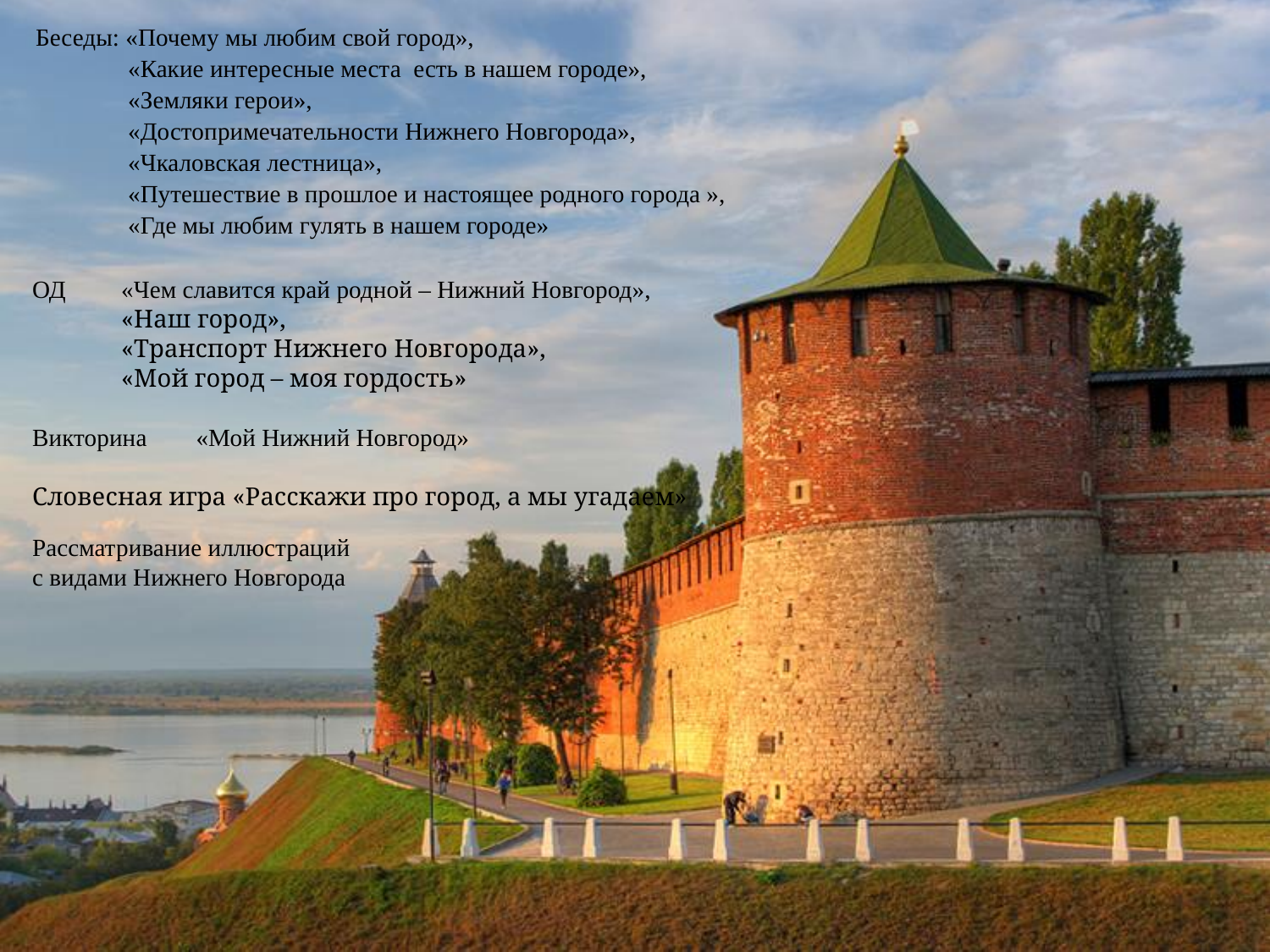

| Беседы: «Почему мы любим свой город», «Какие интересные места есть в нашем городе», «Земляки герои», «Достопримечательности Нижнего Новгорода», «Чкаловская лестница», «Путешествие в прошлое и настоящее родного города », «Где мы любим гулять в нашем городе» |
| --- |
ОД         «Чем славится край родной – Нижний Новгород»,
              «Наш город»,
              «Транспорт Нижнего Новгорода»,
              «Мой город – моя гордость»

Викторина        «Мой Нижний Новгород»

Словесная игра «Расскажи про город, а мы угадаем»

Рассматривание иллюстраций
с видами Нижнего Новгорода